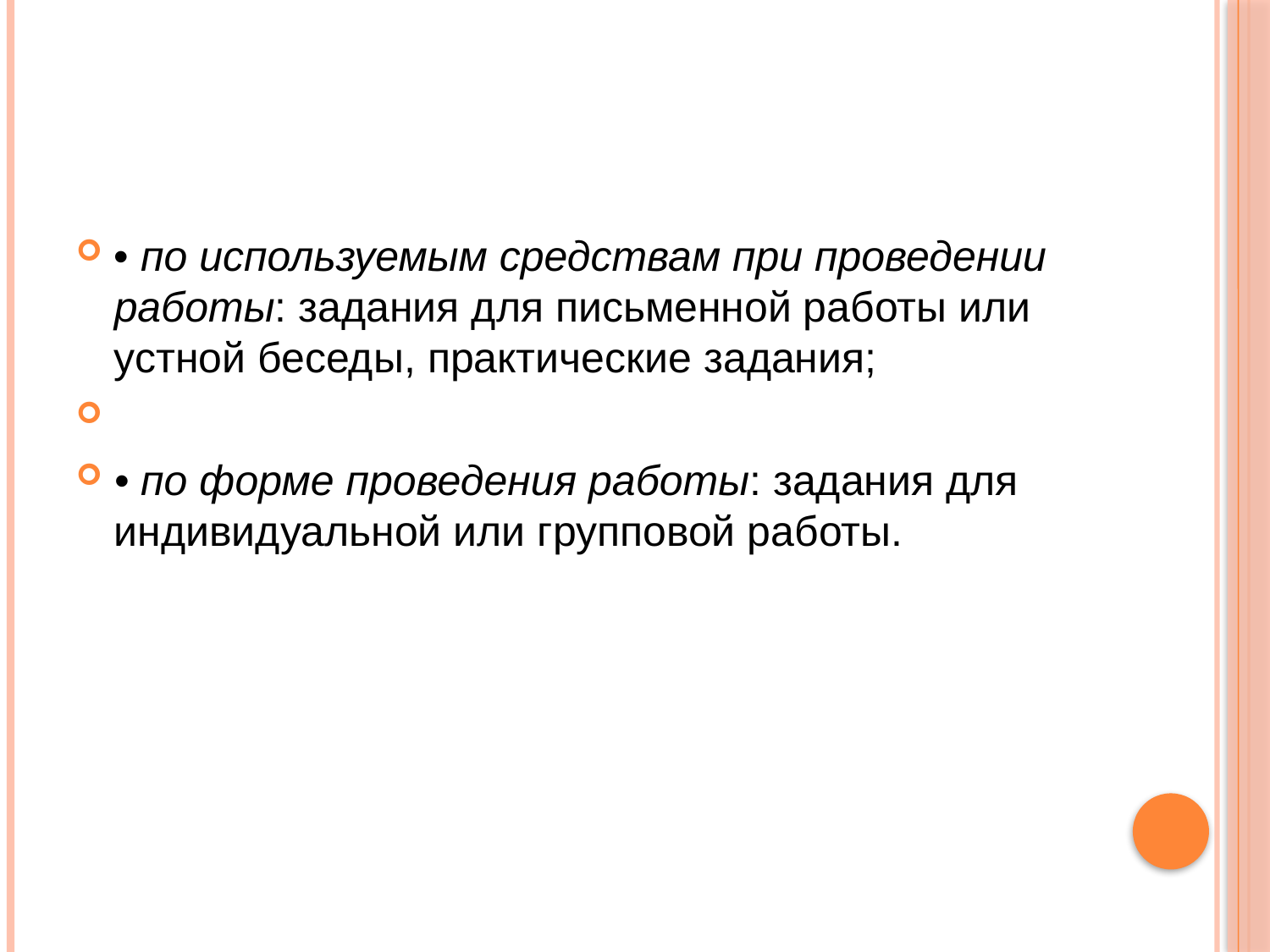

#
• по используемым средствам при проведении работы: задания для письменной работы или устной беседы, практические задания;

• по форме проведения работы: задания для индивидуальной или групповой работы.